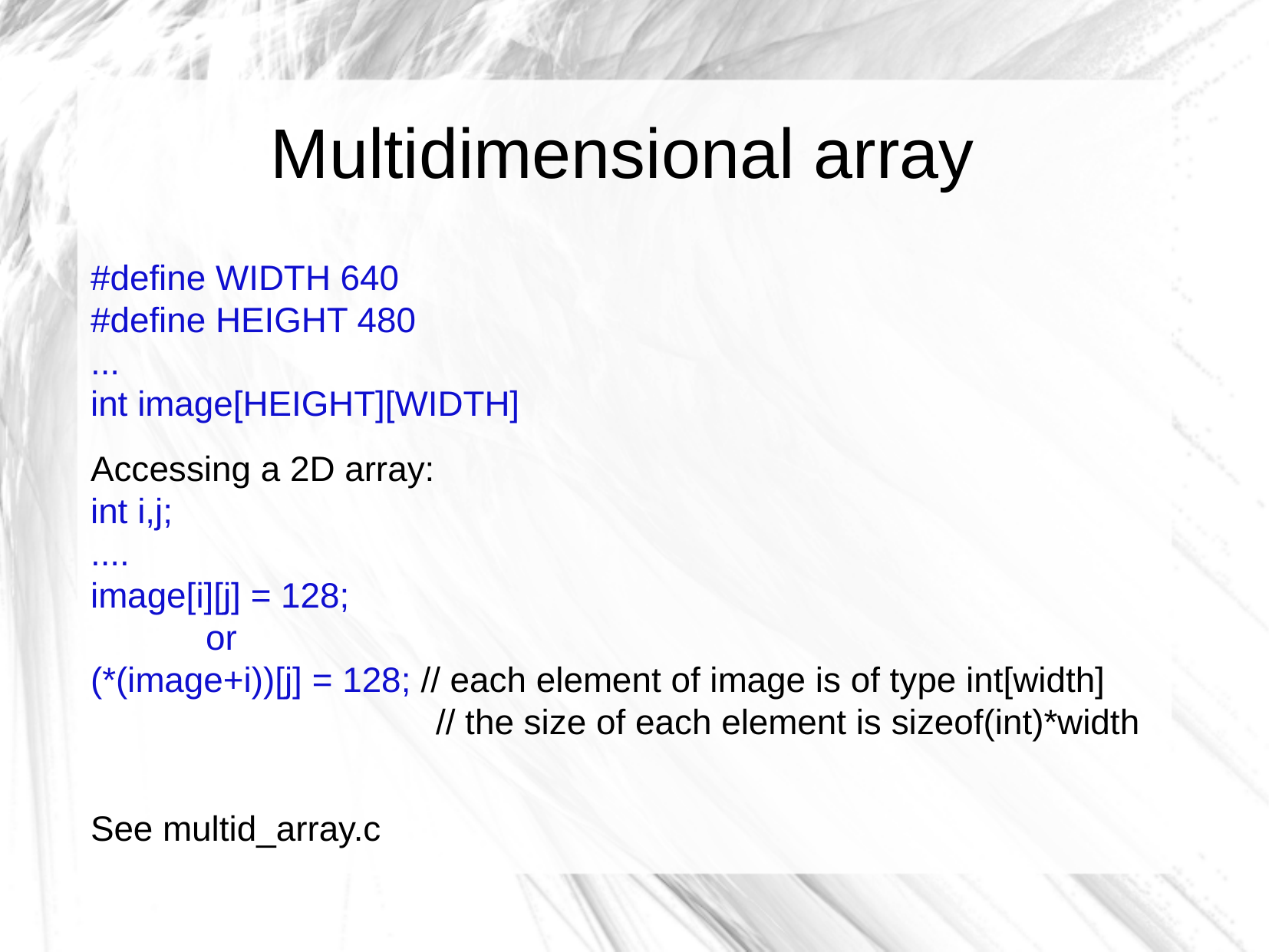

Multidimensional array
#define WIDTH 640
#define HEIGHT 480
...
int image[HEIGHT][WIDTH]
Accessing a 2D array:
int i,j;
....
image[i][j] = 128;
	or
(*(image+i))[j] = 128; // each element of image is of type int[width]
			// the size of each element is sizeof(int)*width
See multid_array.c